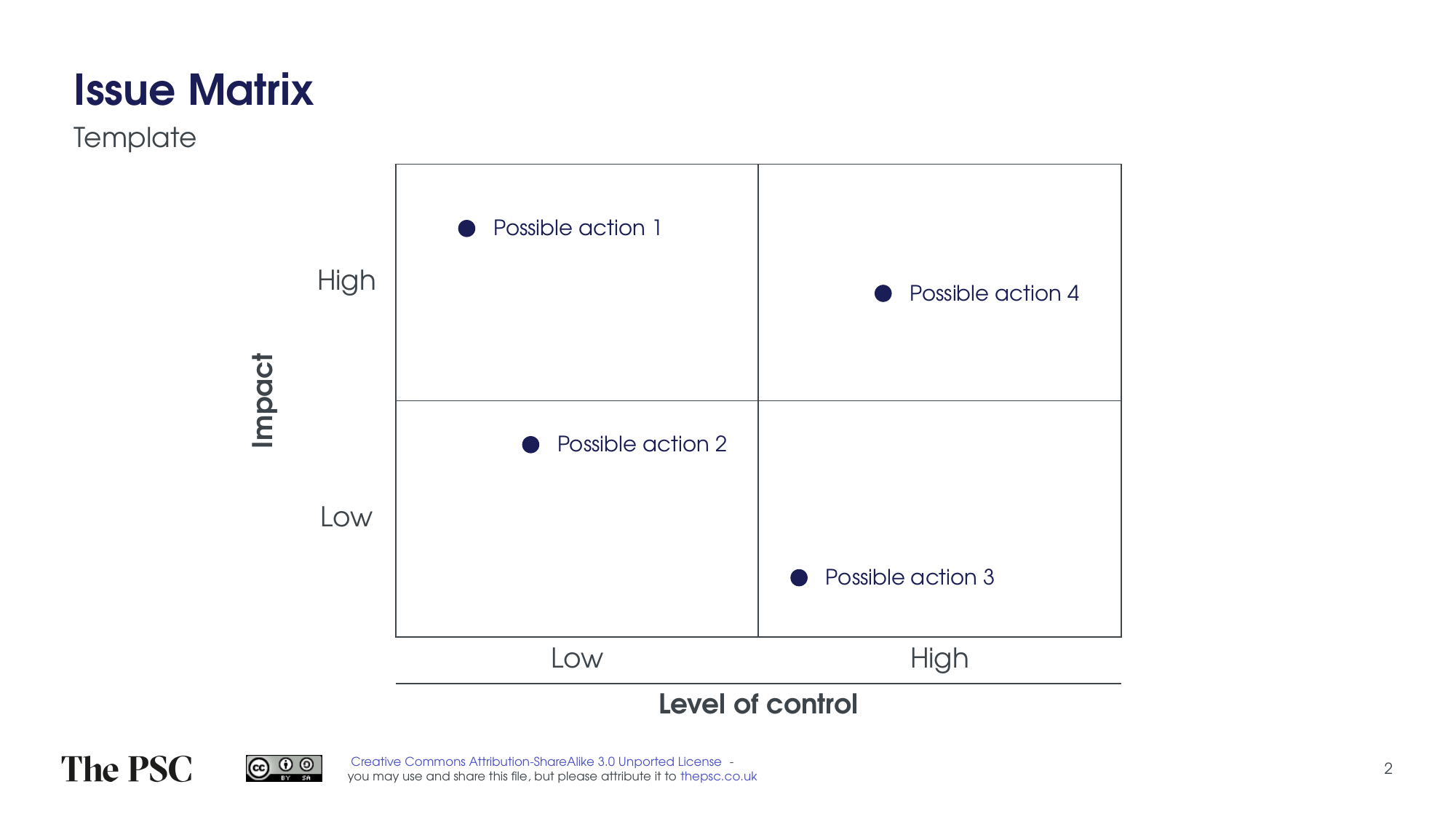

Issue Matrix
Template
| Impact | High |  |  |
| --- | --- | --- | --- |
|  | Low |  |  |
|  |  | Low | High |
|  |  | Level of control |  |
Possible action 1

Possible action 4

Possible action 2

Possible action 3

2